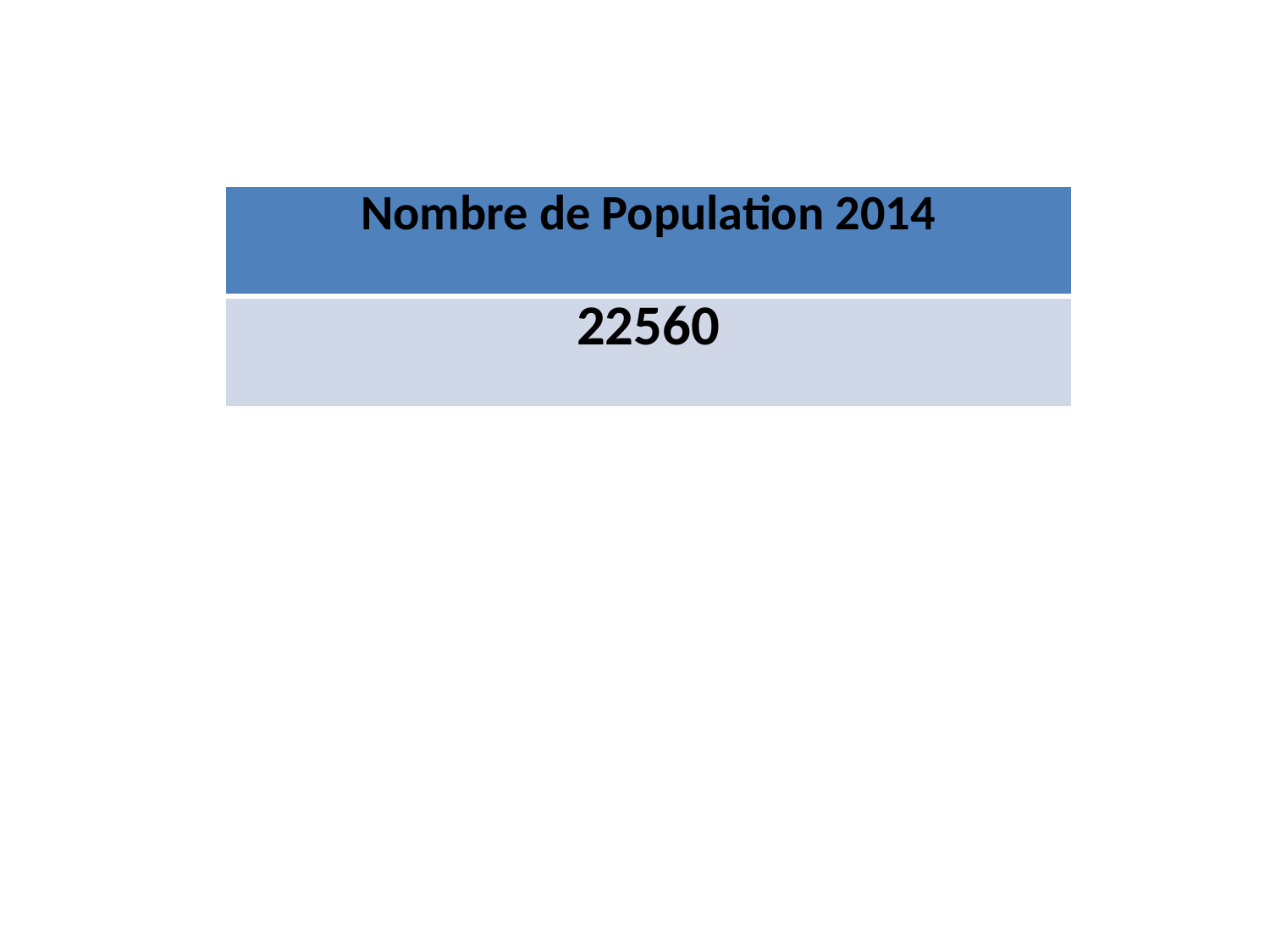

| Nombre de Population 2014 |
| --- |
| 22560 |
     nombre de Population et logement
.
                                                           UV07:
La hauteur des constructions maximale est :
- de trois (03) niveaux (R+2) pour l'habitat individuel
-et de 06 niveaux (R+5) pour l'habitat collectif.
 Des commerces au RDC des constructions collectives situées sur les axes principaux.